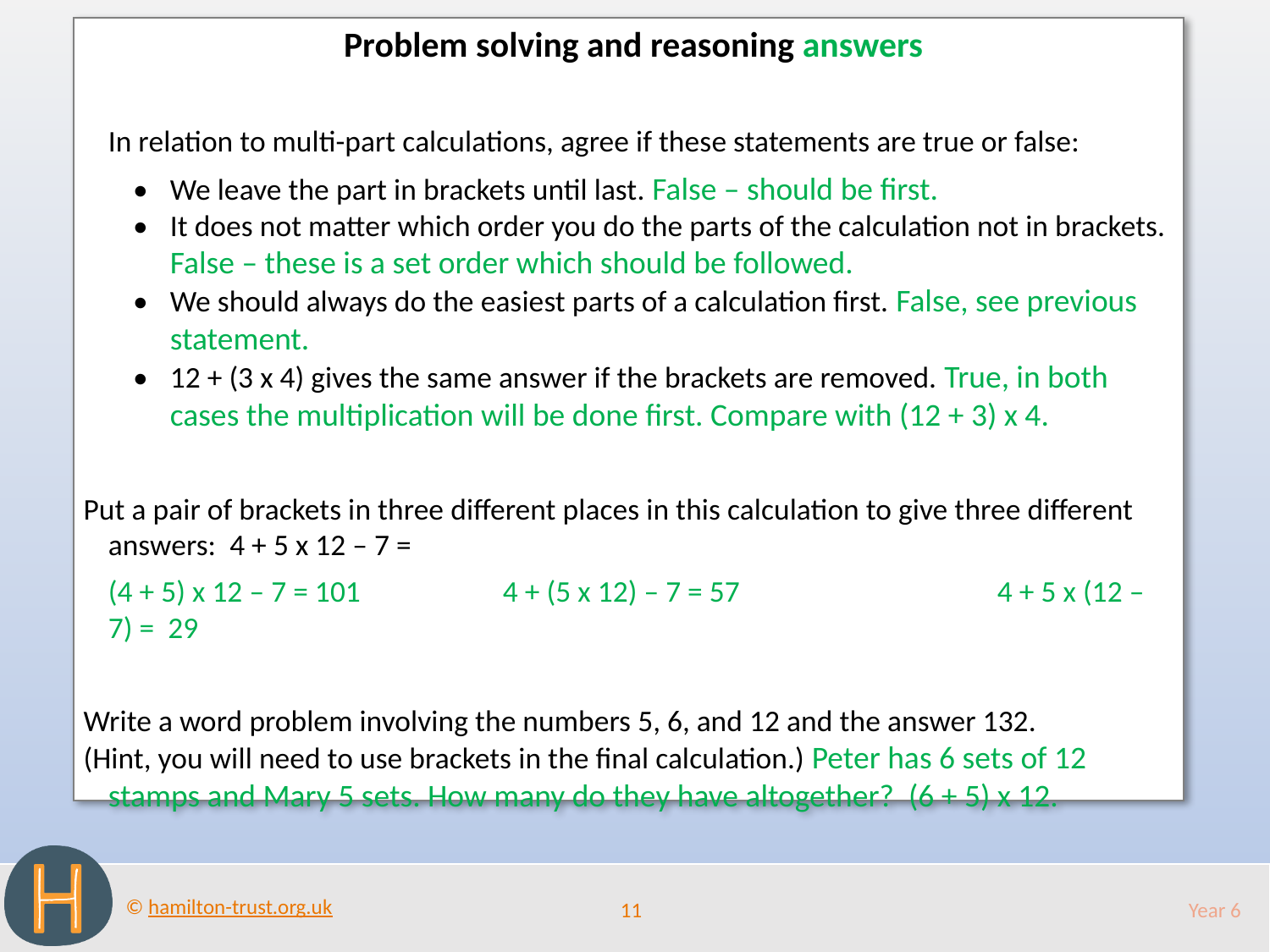

Problem solving and reasoning answers

In relation to multi-part calculations, agree if these statements are true or false:
•	We leave the part in brackets until last. False – should be first.
•	It does not matter which order you do the parts of the calculation not in brackets. False – these is a set order which should be followed.
•	We should always do the easiest parts of a calculation first. False, see previous statement.
•	12 + (3 x 4) gives the same answer if the brackets are removed. True, in both cases the multiplication will be done first. Compare with (12 + 3) x 4.

Put a pair of brackets in three different places in this calculation to give three different answers:  4 + 5 x 12 – 7 =
	(4 + 5) x 12 – 7 = 101 	  4 + (5 x 12) – 7 = 57   		4 + 5 x (12 – 7) =  29

Write a word problem involving the numbers 5, 6, and 12 and the answer 132.
(Hint, you will need to use brackets in the final calculation.) Peter has 6 sets of 12 stamps and Mary 5 sets. How many do they have altogether?  (6 + 5) x 12.
11
Year 6